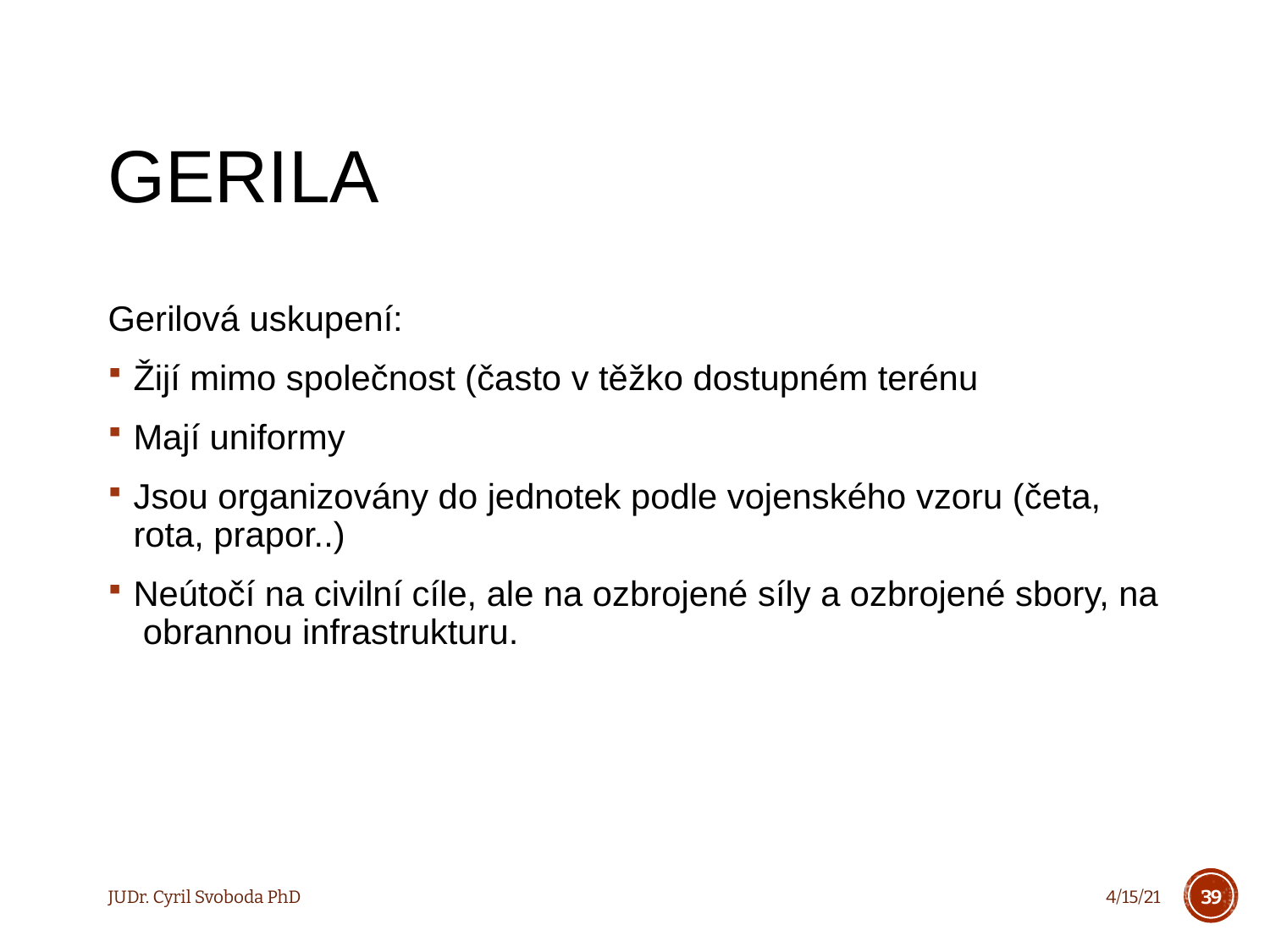

# Gerila
Gerilová uskupení:
Žijí mimo společnost (často v těžko dostupném terénu
Mají uniformy
Jsou organizovány do jednotek podle vojenského vzoru (četa, rota, prapor..)
Neútočí na civilní cíle, ale na ozbrojené síly a ozbrojené sbory, na  obrannou infrastrukturu.
JUDr. Cyril Svoboda PhD
4/15/21
39